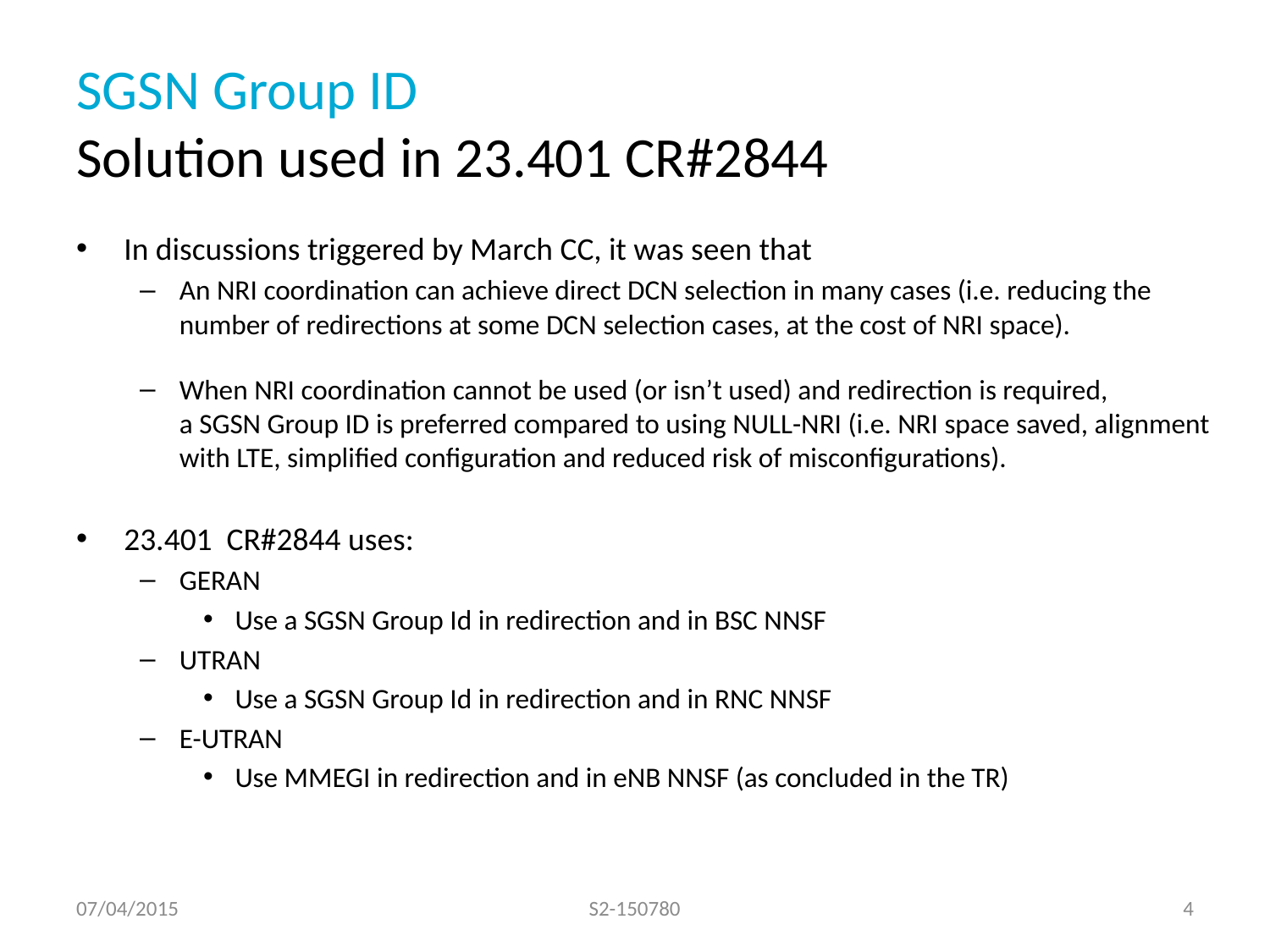

# SGSN Group ID Solution used in 23.401 CR#2844
In discussions triggered by March CC, it was seen that
An NRI coordination can achieve direct DCN selection in many cases (i.e. reducing the number of redirections at some DCN selection cases, at the cost of NRI space).
When NRI coordination cannot be used (or isn’t used) and redirection is required,
a SGSN Group ID is preferred compared to using NULL-NRI (i.e. NRI space saved, alignment with LTE, simplified configuration and reduced risk of misconfigurations).

23.401  CR#2844 uses:
GERAN
Use a SGSN Group Id in redirection and in BSC NNSF
UTRAN
Use a SGSN Group Id in redirection and in RNC NNSF
E-UTRAN
Use MMEGI in redirection and in eNB NNSF (as concluded in the TR)
07/04/2015
S2-150780
4